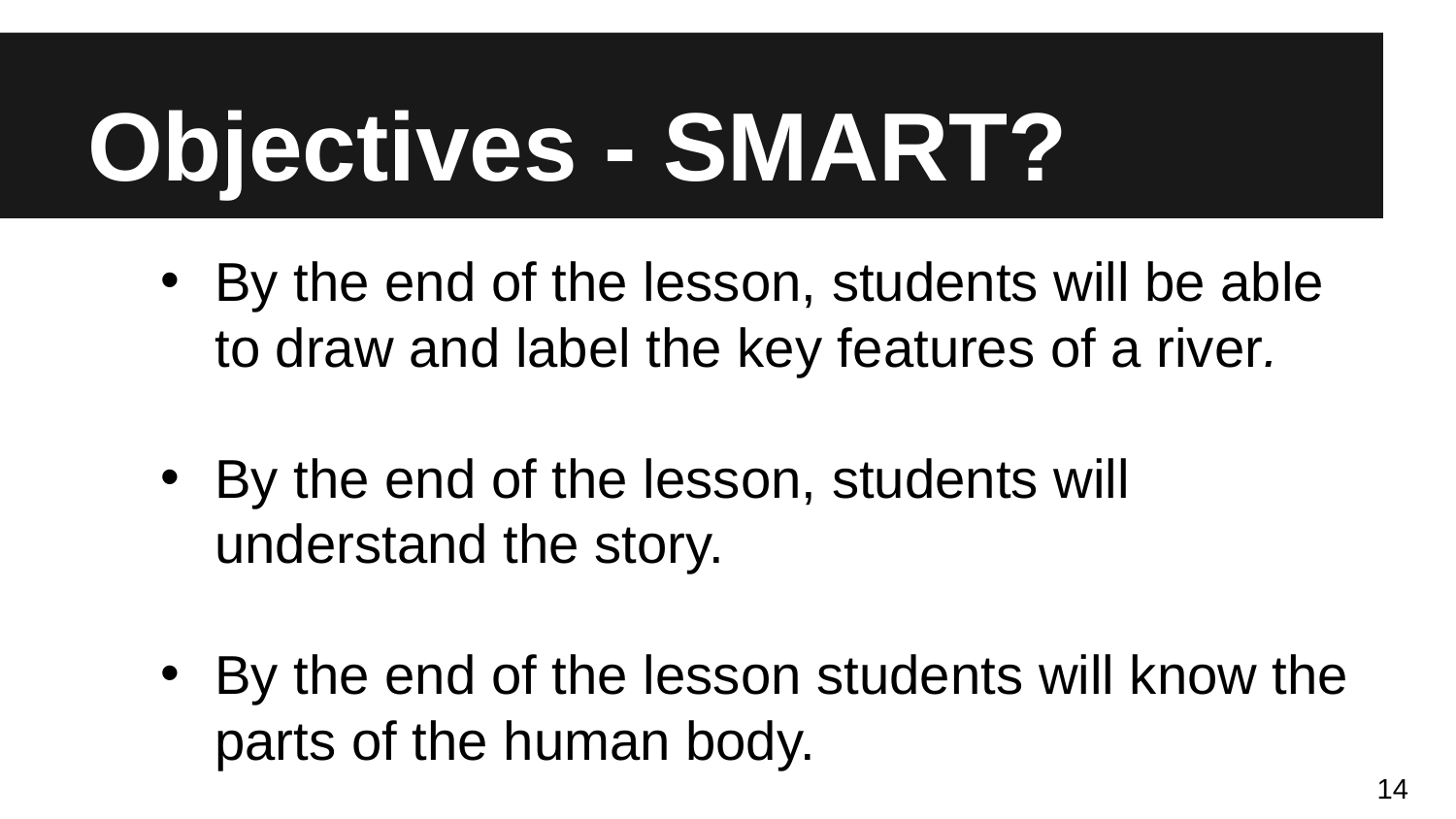

# Objectives - SMART?
By the end of the lesson, students will be able to draw and label the key features of a river.

By the end of the lesson, students will understand the story.

By the end of the lesson students will know the parts of the human body.

14